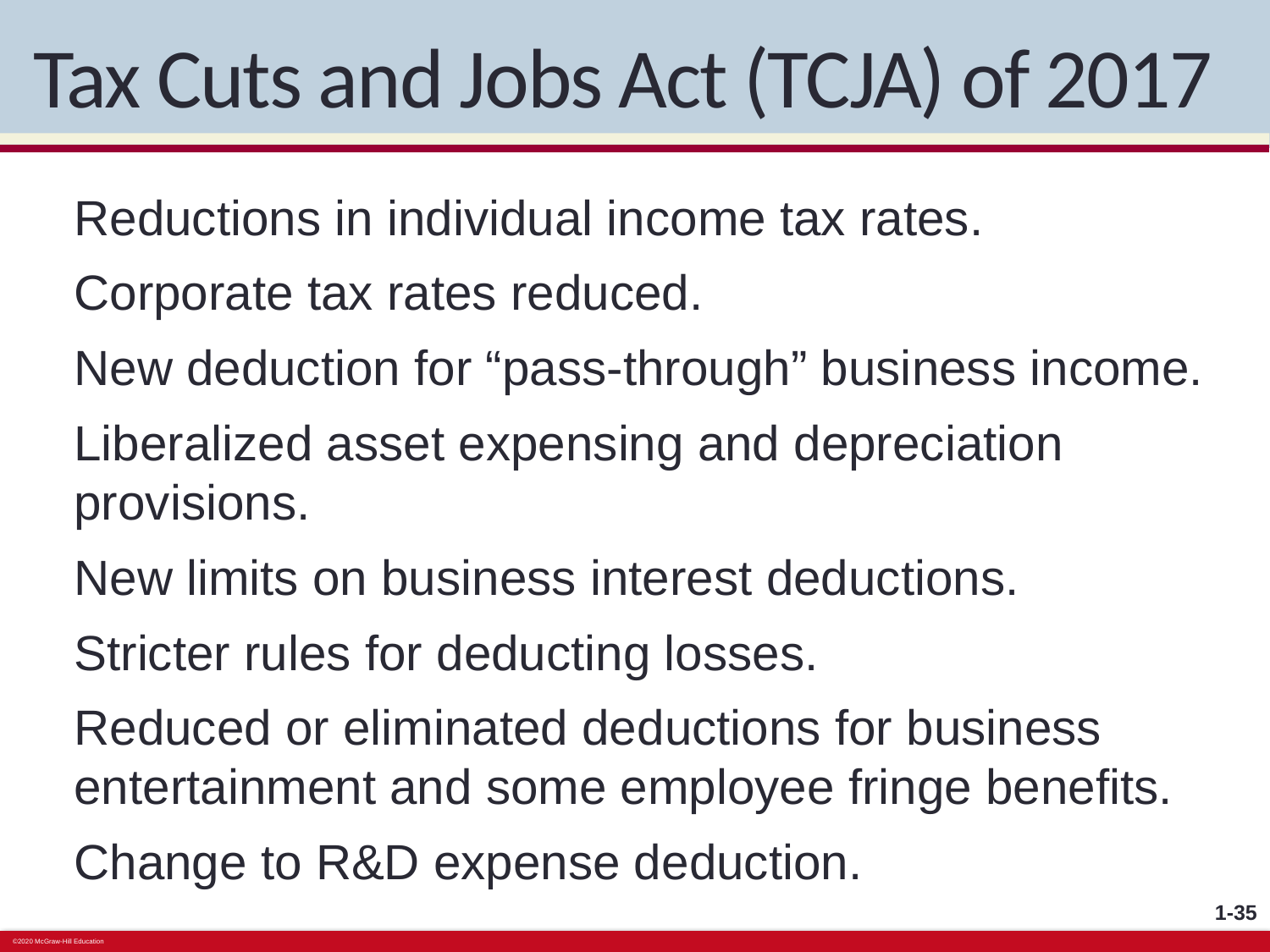

# Tax Cuts and Jobs Act (TCJA) of 2017
Reductions in individual income tax rates.
Corporate tax rates reduced.
New deduction for “pass-through” business income.
Liberalized asset expensing and depreciation provisions.
New limits on business interest deductions.
Stricter rules for deducting losses.
Reduced or eliminated deductions for business entertainment and some employee fringe benefits.
Change to R&D expense deduction.